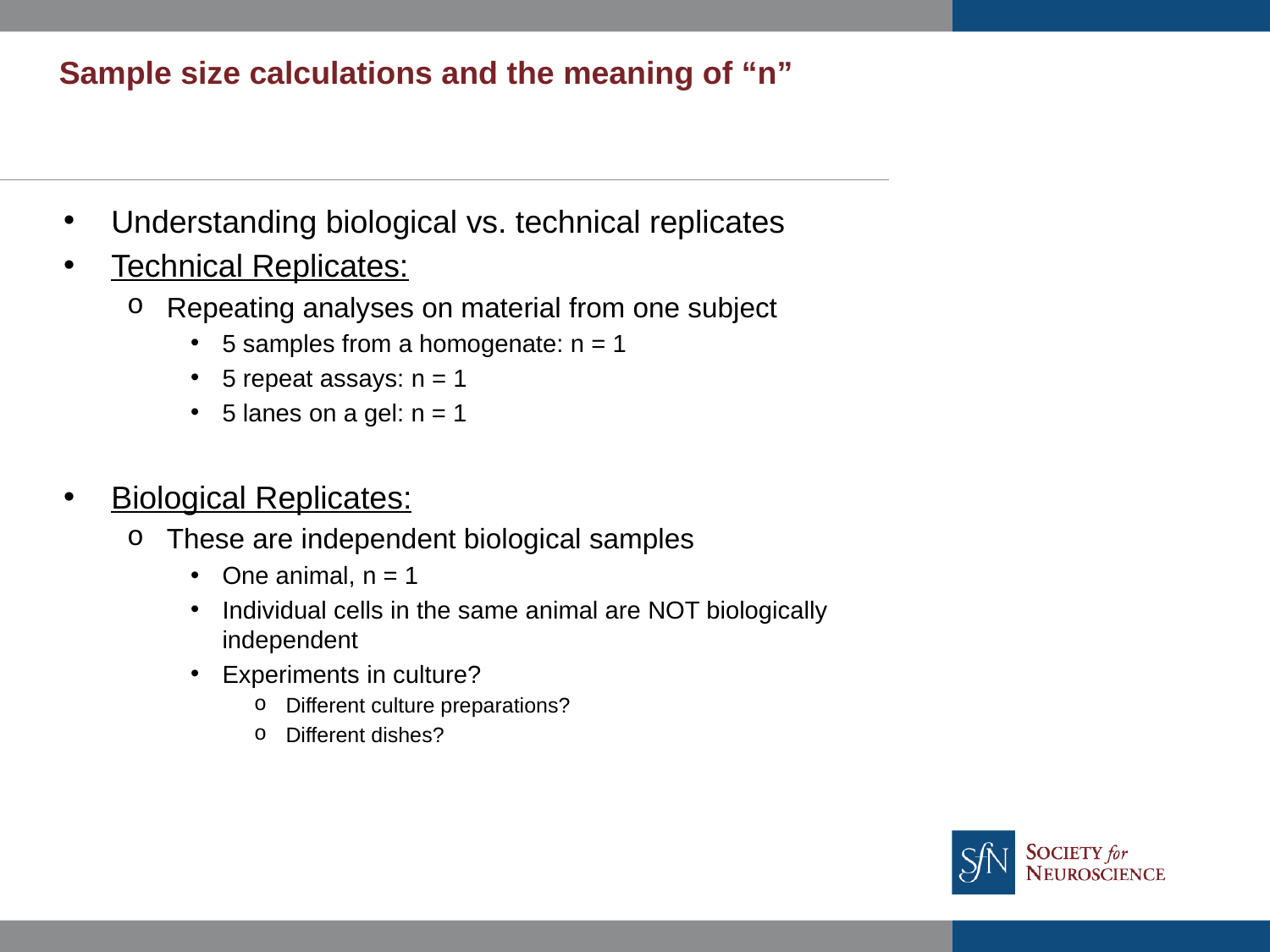

# Sample size calculations and the meaning of “n”
Understanding biological vs. technical replicates
Technical Replicates:
Repeating analyses on material from one subject
5 samples from a homogenate: n = 1
5 repeat assays: n = 1
5 lanes on a gel: n = 1

Biological Replicates:
These are independent biological samples
One animal, n = 1
Individual cells in the same animal are NOT biologically independent
Experiments in culture?
Different culture preparations?
Different dishes?